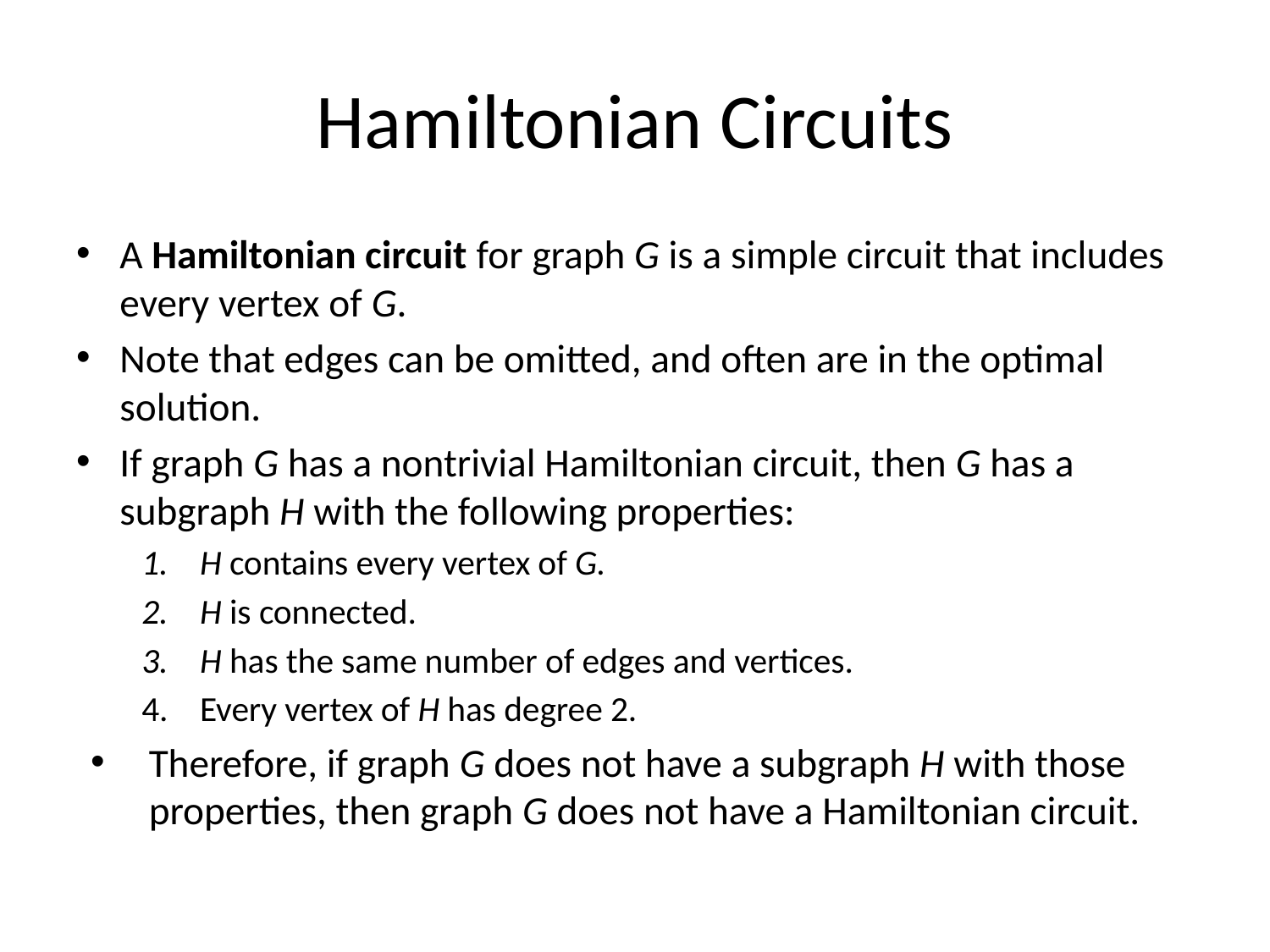

# Hamiltonian Circuits
A Hamiltonian circuit for graph G is a simple circuit that includes every vertex of G.
Note that edges can be omitted, and often are in the optimal solution.
If graph G has a nontrivial Hamiltonian circuit, then G has a subgraph H with the following properties:
H contains every vertex of G.
H is connected.
H has the same number of edges and vertices.
Every vertex of H has degree 2.
Therefore, if graph G does not have a subgraph H with those properties, then graph G does not have a Hamiltonian circuit.